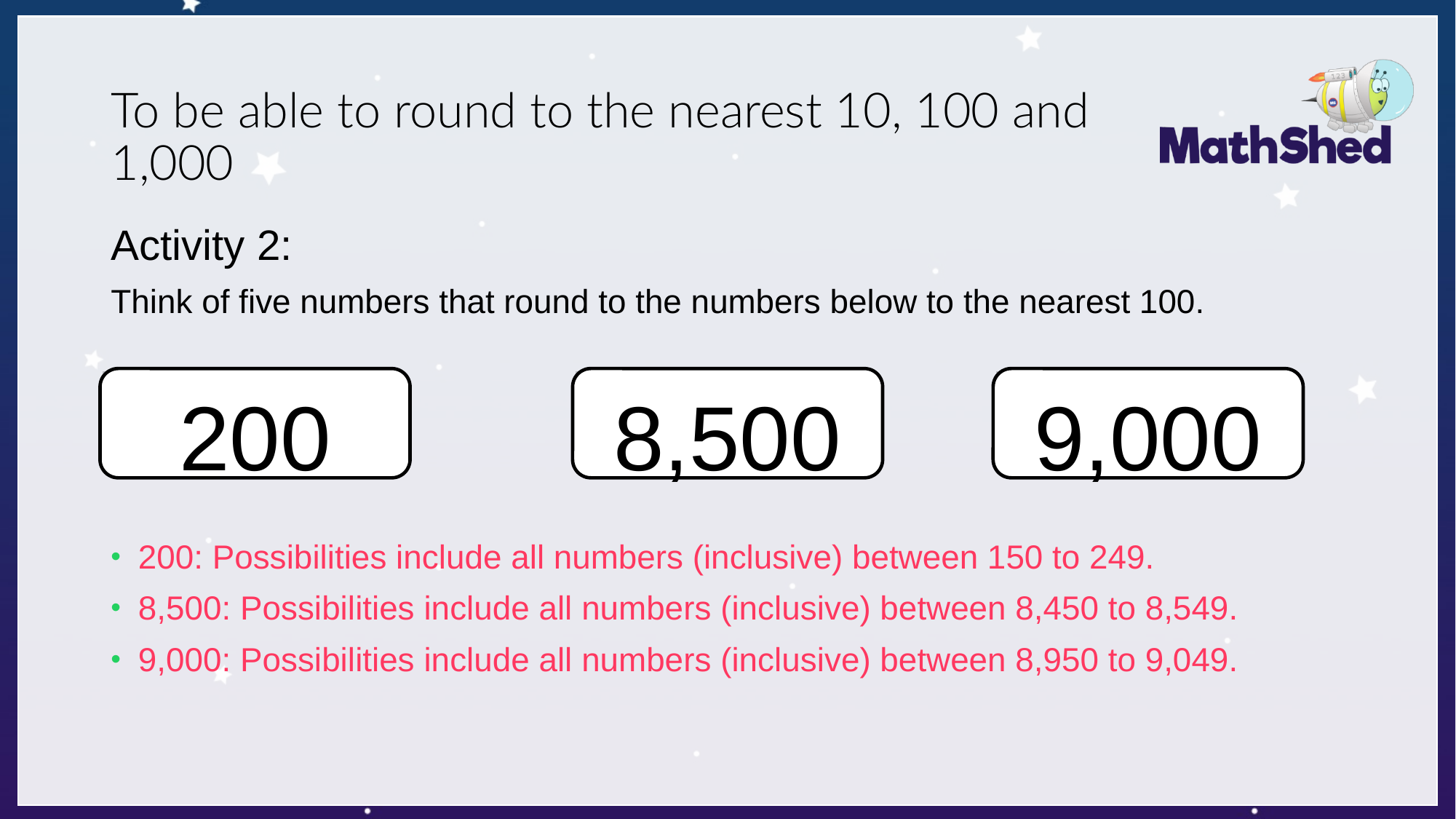

# To be able to round to the nearest 10, 100 and 1,000
Activity 2:
Think of five numbers that round to the numbers below to the nearest 100.

200: Possibilities include all numbers (inclusive) between 150 to 249.
8,500: Possibilities include all numbers (inclusive) between 8,450 to 8,549.
9,000: Possibilities include all numbers (inclusive) between 8,950 to 9,049.

200
8,500
9,000